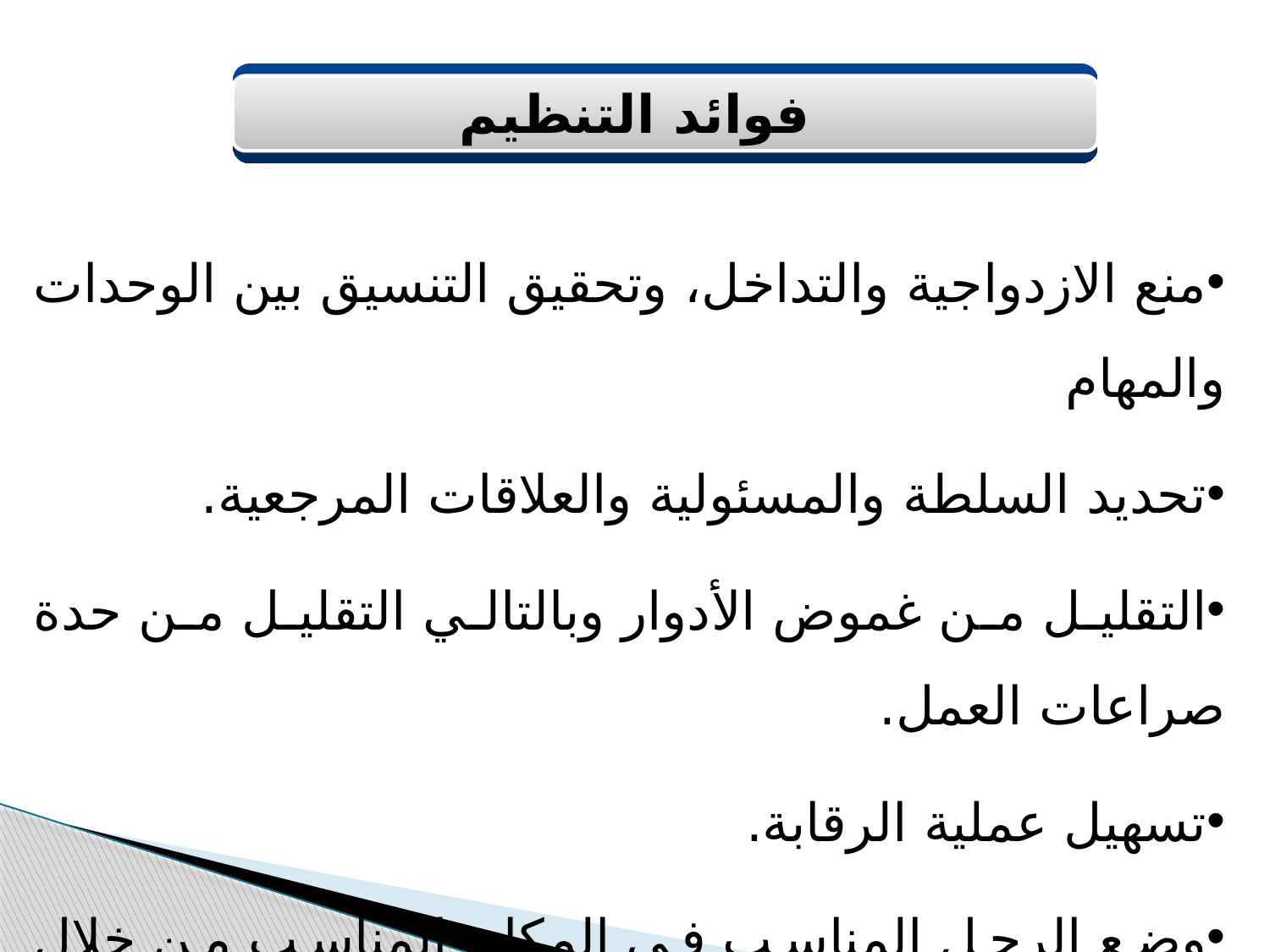

فوائد التنظيم
منع الازدواجية والتداخل، وتحقيق التنسيق بين الوحدات والمهام
تحديد السلطة والمسئولية والعلاقات المرجعية.
التقليل من غموض الأدوار وبالتالي التقليل من حدة صراعات العمل.
تسهيل عملية الرقابة.
وضع الرجل المناسب في المكان المناسب من خلال تكريس مبدأ التخصص.